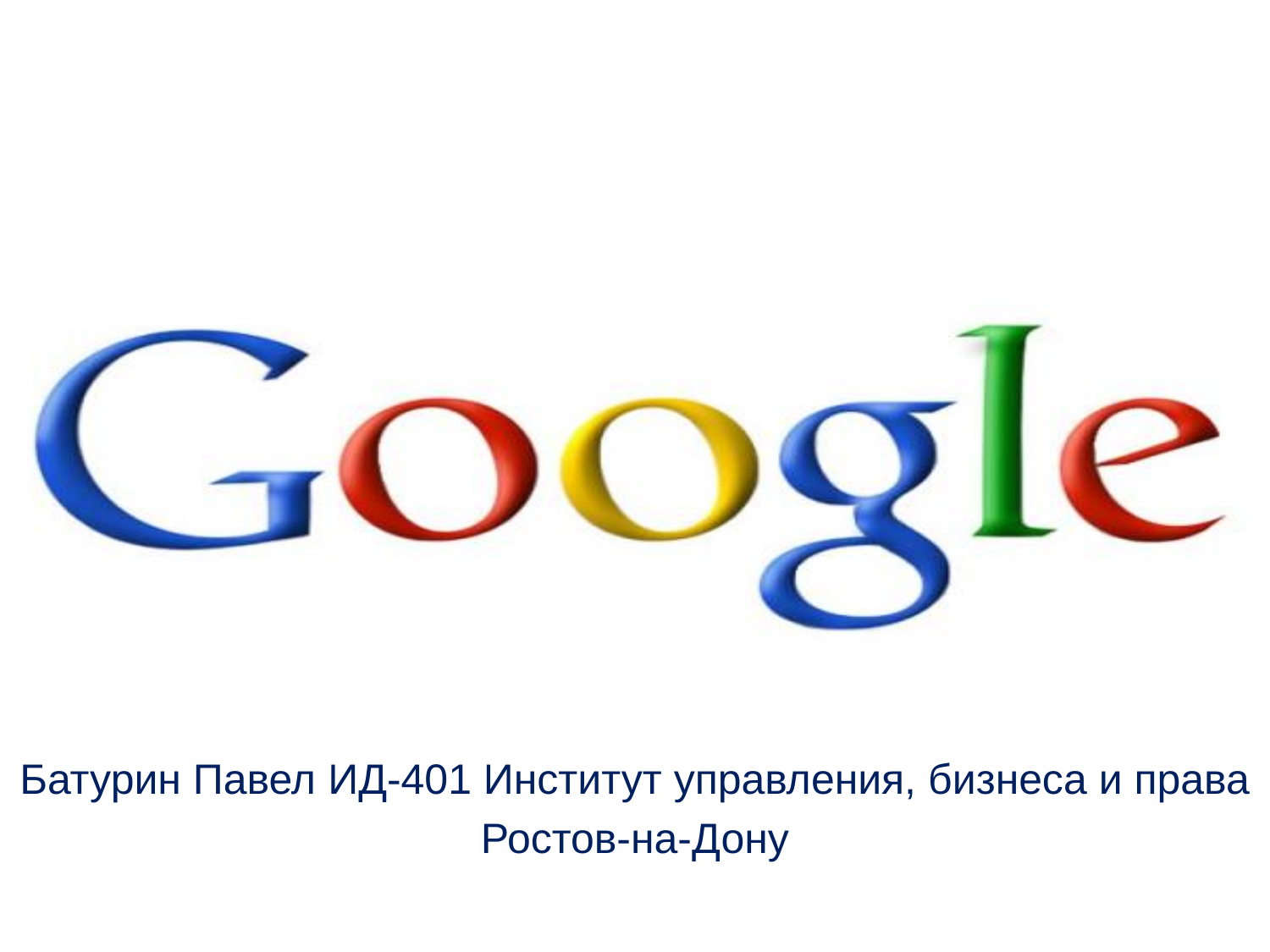

Батурин Павел ИД-401 Институт управления, бизнеса и права
Ростов-на-Дону